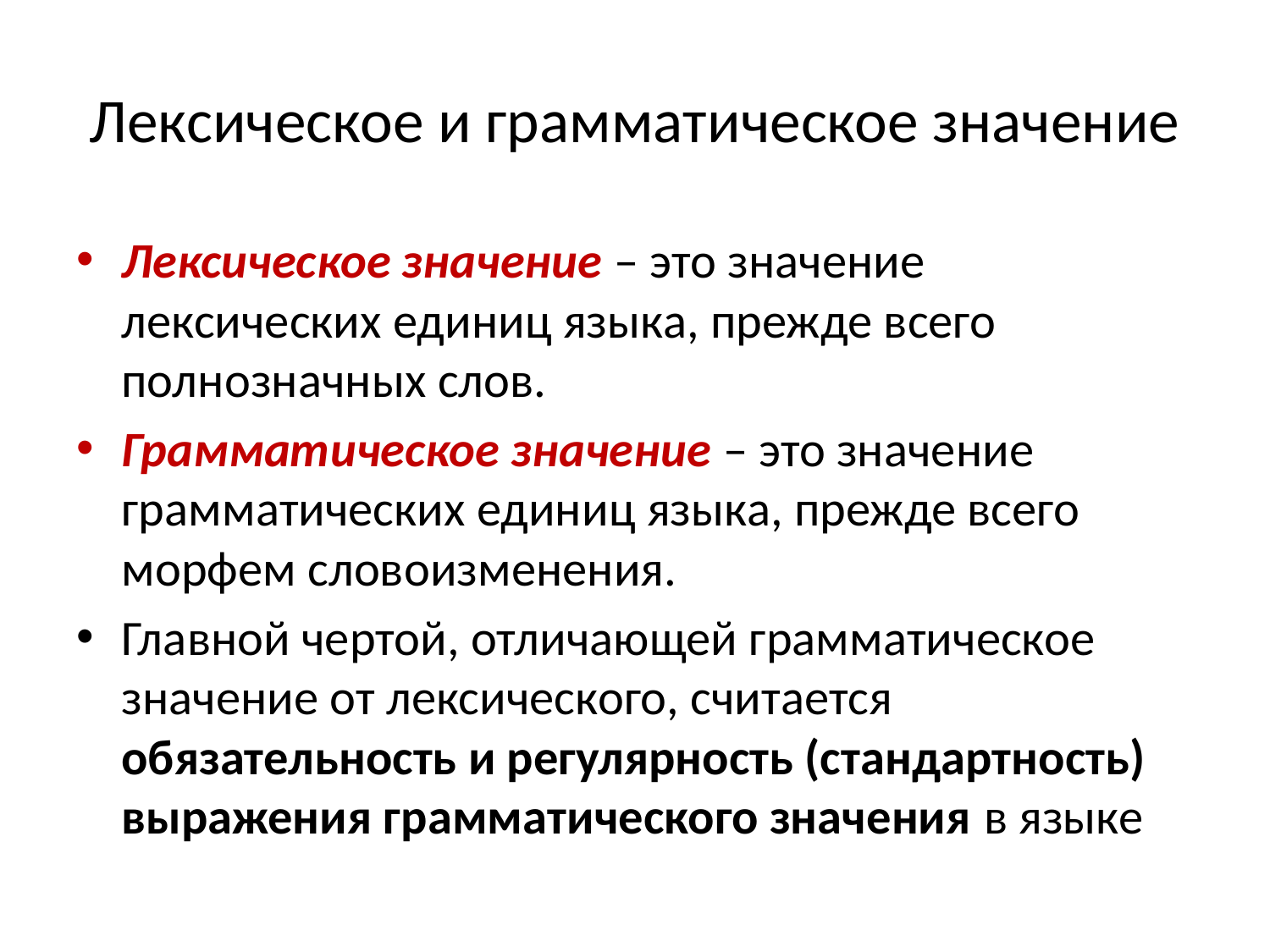

# Лексическое и грамматическое значение
Лексическое значение – это значение лексических единиц языка, прежде всего полнозначных слов.
Грамматическое значение – это значение грамматических единиц языка, прежде всего морфем словоизменения.
Главной чертой, отличающей грамматическое значение от лексического, считается обязательность и регулярность (стандартность) выражения грамматического значения в языке